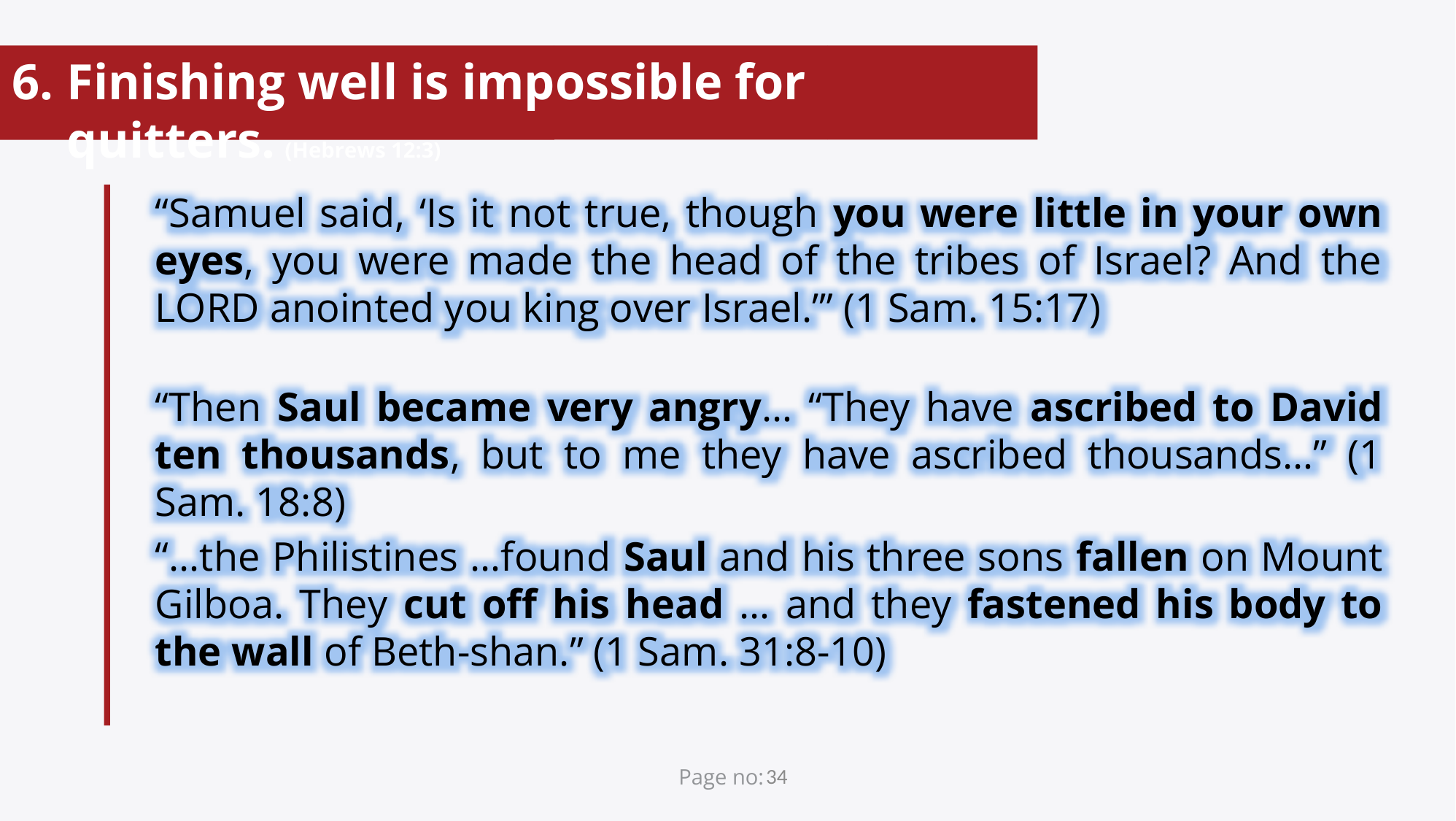

Finishing well is impossible for quitters. (Hebrews 12:3)

“Samuel said, ‘Is it not true, though you were little in your own eyes, you were made the head of the tribes of Israel? And the Lord anointed you king over Israel.’” (1 Sam. 15:17)
“Then Saul became very angry… “They have ascribed to David ten thousands, but to me they have ascribed thousands…” (1 Sam. 18:8)
“…the Philistines …found Saul and his three sons fallen on Mount Gilboa. They cut off his head … and they fastened his body to the wall of Beth-shan.” (1 Sam. 31:8-10)